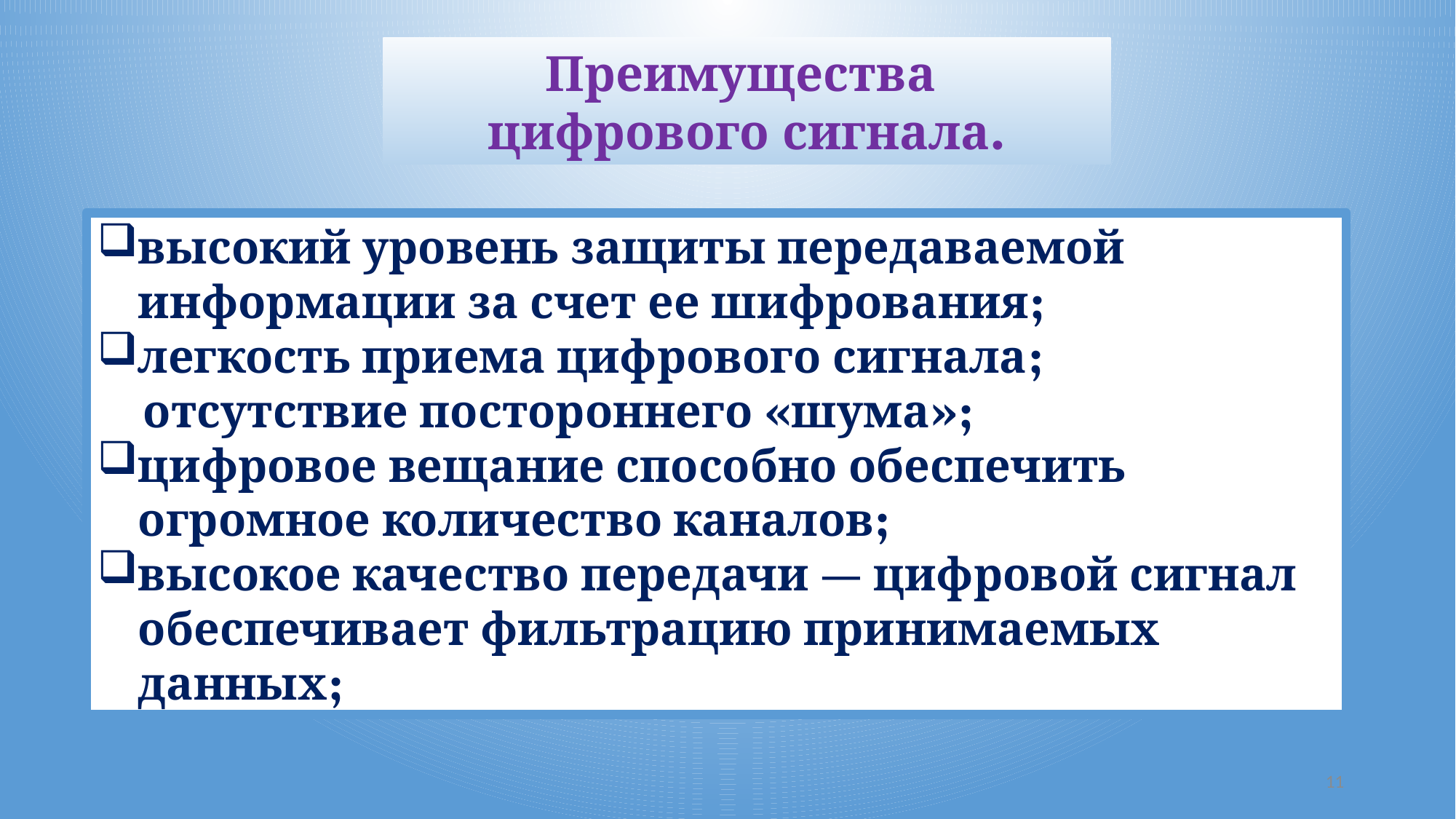

Преимущества
цифрового сигнала.
высокий уровень защиты передаваемой информации за счет ее шифрования;
легкость приема цифрового сигнала;
    отсутствие постороннего «шума»;
цифровое вещание способно обеспечить огромное количество каналов;
высокое качество передачи — цифровой сигнал обеспечивает фильтрацию принимаемых данных;
11